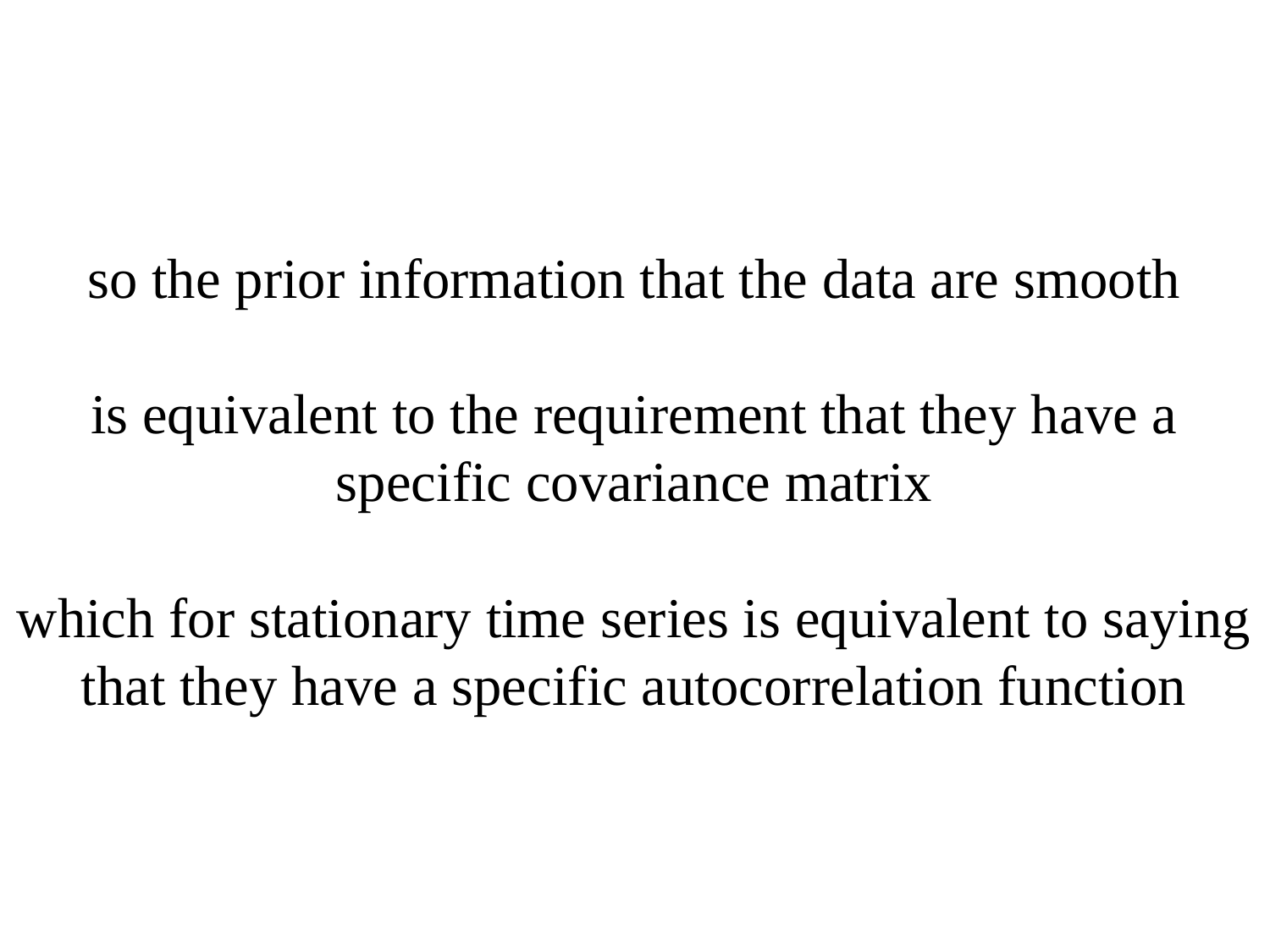

# so the prior information that the data are smooth is equivalent to the requirement that they have a specific covariance matrix which for stationary time series is equivalent to saying that they have a specific autocorrelation function